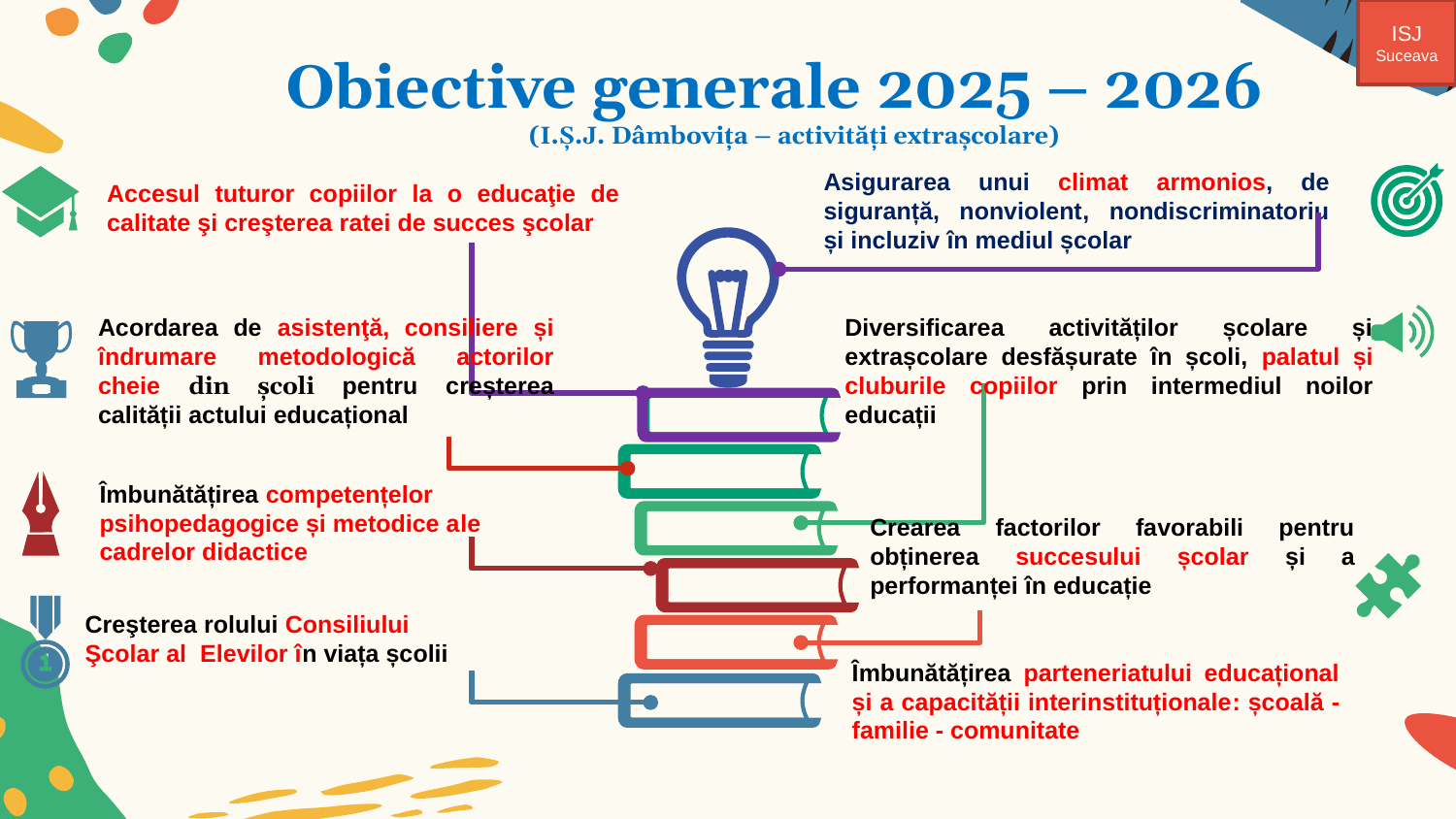

ISJ
Suceava
Obiective generale 2025 – 2026
(I.Ș.J. Dâmbovița – activități extrașcolare)
Asigurarea unui climat armonios, de siguranță, nonviolent, nondiscriminatoriu și incluziv în mediul școlar

Accesul tuturor copiilor la o educaţie de calitate şi creşterea ratei de succes şcolar

Acordarea de asistenţă, consiliere și îndrumare metodologică actorilor cheie din școli pentru creșterea calității actului educațional
Diversificarea activităților școlare și extrașcolare desfășurate în școli, palatul și cluburile copiilor prin intermediul noilor educații

Îmbunătățirea competențelor psihopedagogice și metodice ale cadrelor didactice

Crearea factorilor favorabili pentru obținerea succesului școlar și a performanței în educație

Creşterea rolului Consiliului Şcolar al  Elevilor în viața școlii

Îmbunătățirea parteneriatului educațional și a capacității interinstituționale: școală - familie - comunitate